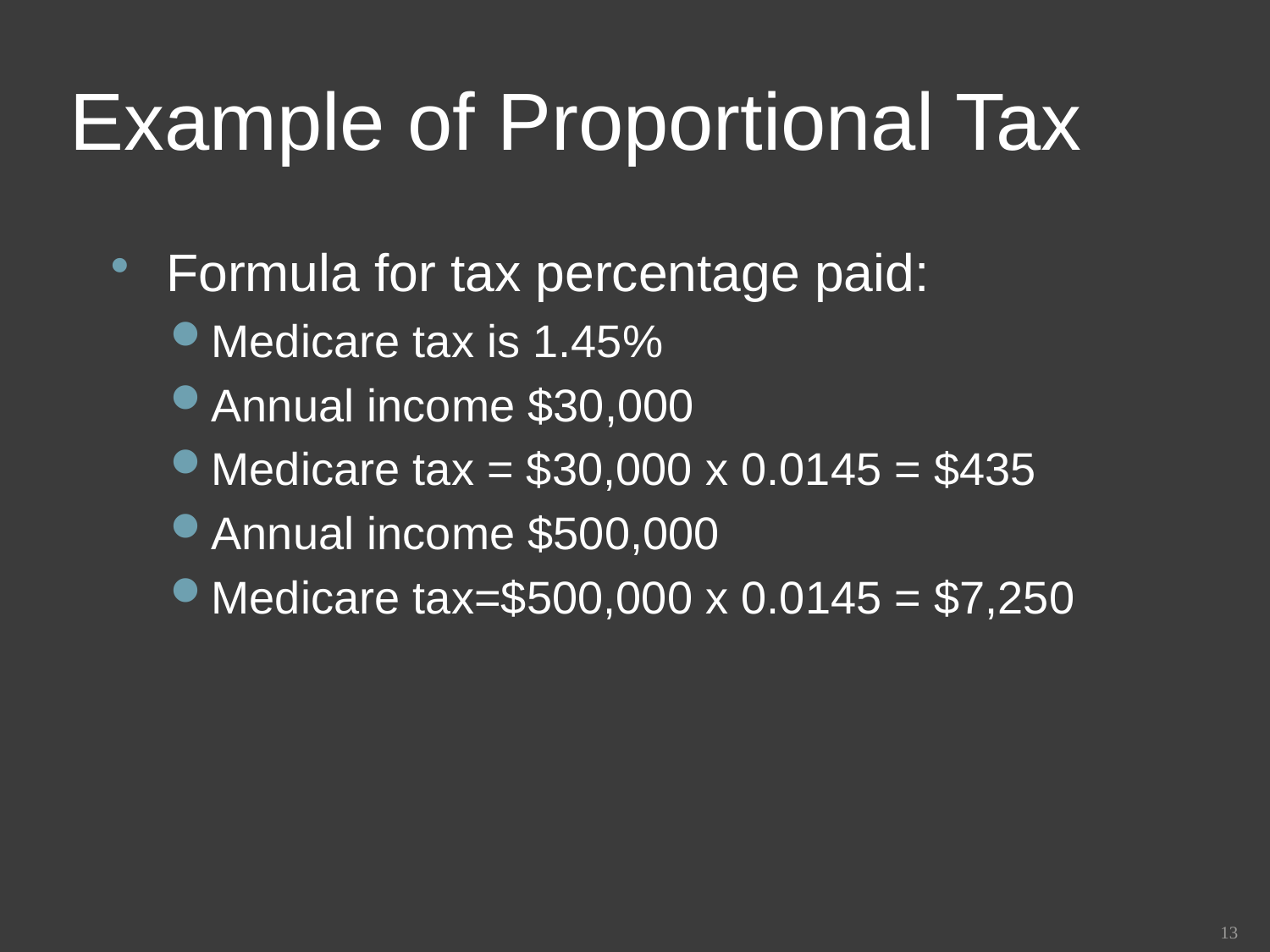

# Example of Proportional Tax
Formula for tax percentage paid:
Medicare tax is 1.45%
Annual income $30,000
Medicare tax = $30,000 x 0.0145 = $435
Annual income $500,000
Medicare tax=$500,000 x 0.0145 = $7,250
13